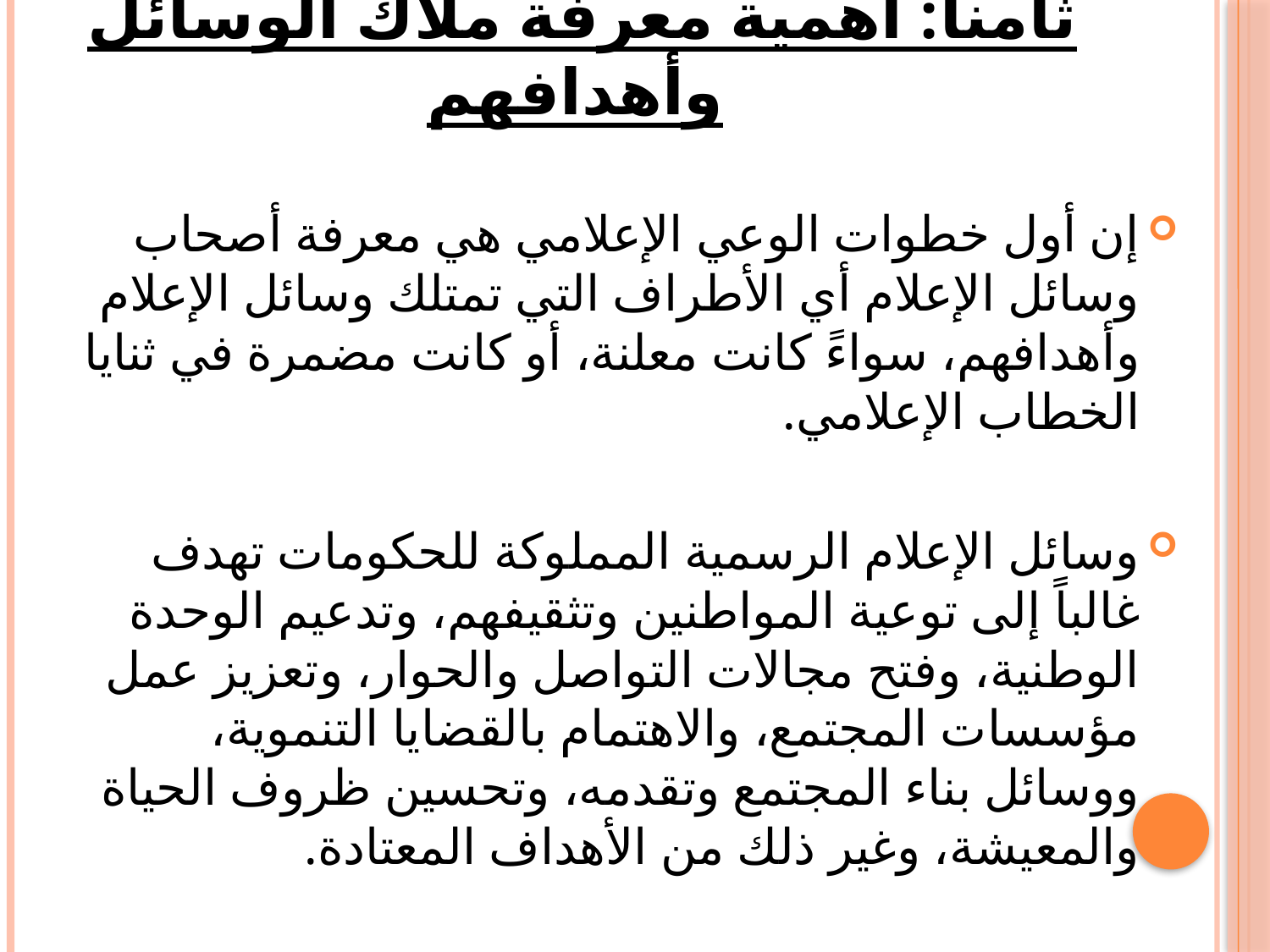

# ثامناً: أهمية معرفة ملاّك الوسائل وأهدافهم
إن أول خطوات الوعي الإعلامي هي معرفة أصحاب وسائل الإعلام أي الأطراف التي تمتلك وسائل الإعلام وأهدافهم، سواءً كانت معلنة، أو كانت مضمرة في ثنايا الخطاب الإعلامي.

وسائل الإعلام الرسمية المملوكة للحكومات تهدف غالباً إلى توعية المواطنين وتثقيفهم، وتدعيم الوحدة الوطنية، وفتح مجالات التواصل والحوار، وتعزيز عمل مؤسسات المجتمع، والاهتمام بالقضايا التنموية، ووسائل بناء المجتمع وتقدمه، وتحسين ظروف الحياة والمعيشة، وغير ذلك من الأهداف المعتادة.